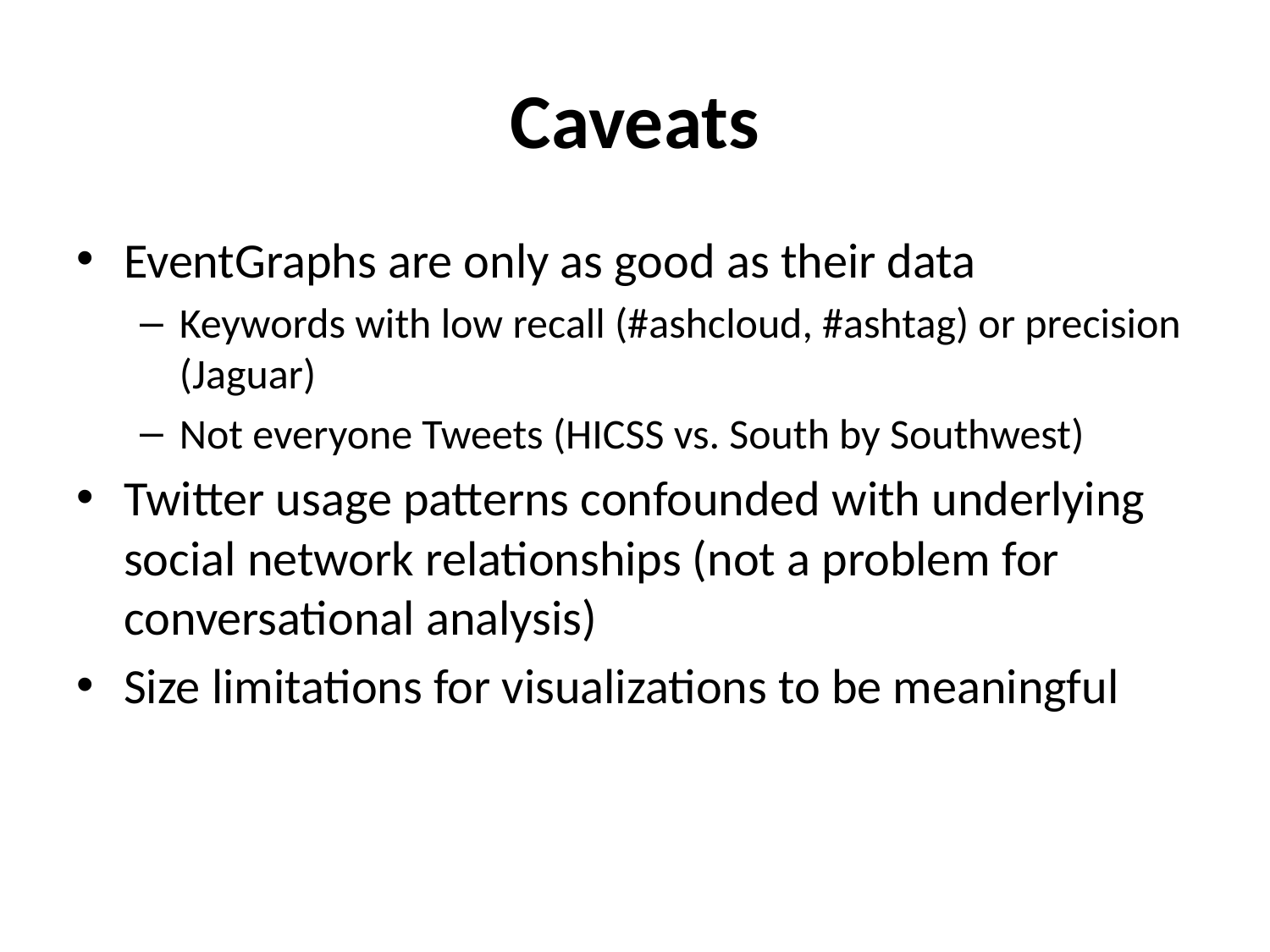

# Caveats
EventGraphs are only as good as their data
Keywords with low recall (#ashcloud, #ashtag) or precision (Jaguar)
Not everyone Tweets (HICSS vs. South by Southwest)
Twitter usage patterns confounded with underlying social network relationships (not a problem for conversational analysis)
Size limitations for visualizations to be meaningful